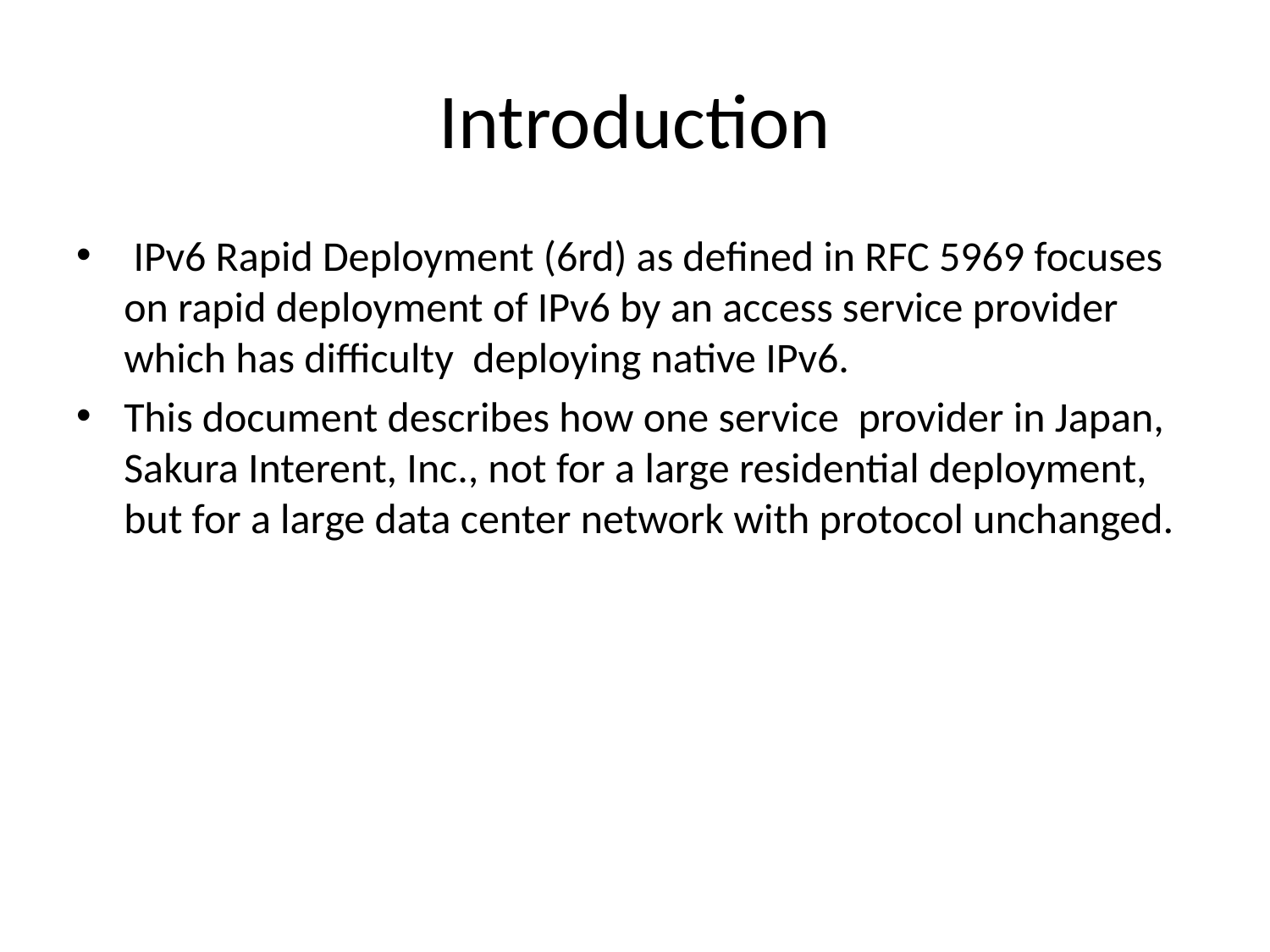

# Introduction
 IPv6 Rapid Deployment (6rd) as defined in RFC 5969 focuses on rapid deployment of IPv6 by an access service provider which has difficulty  deploying native IPv6.
This document describes how one service  provider in Japan, Sakura Interent, Inc., not for a large residential deployment, but for a large data center network with protocol unchanged.